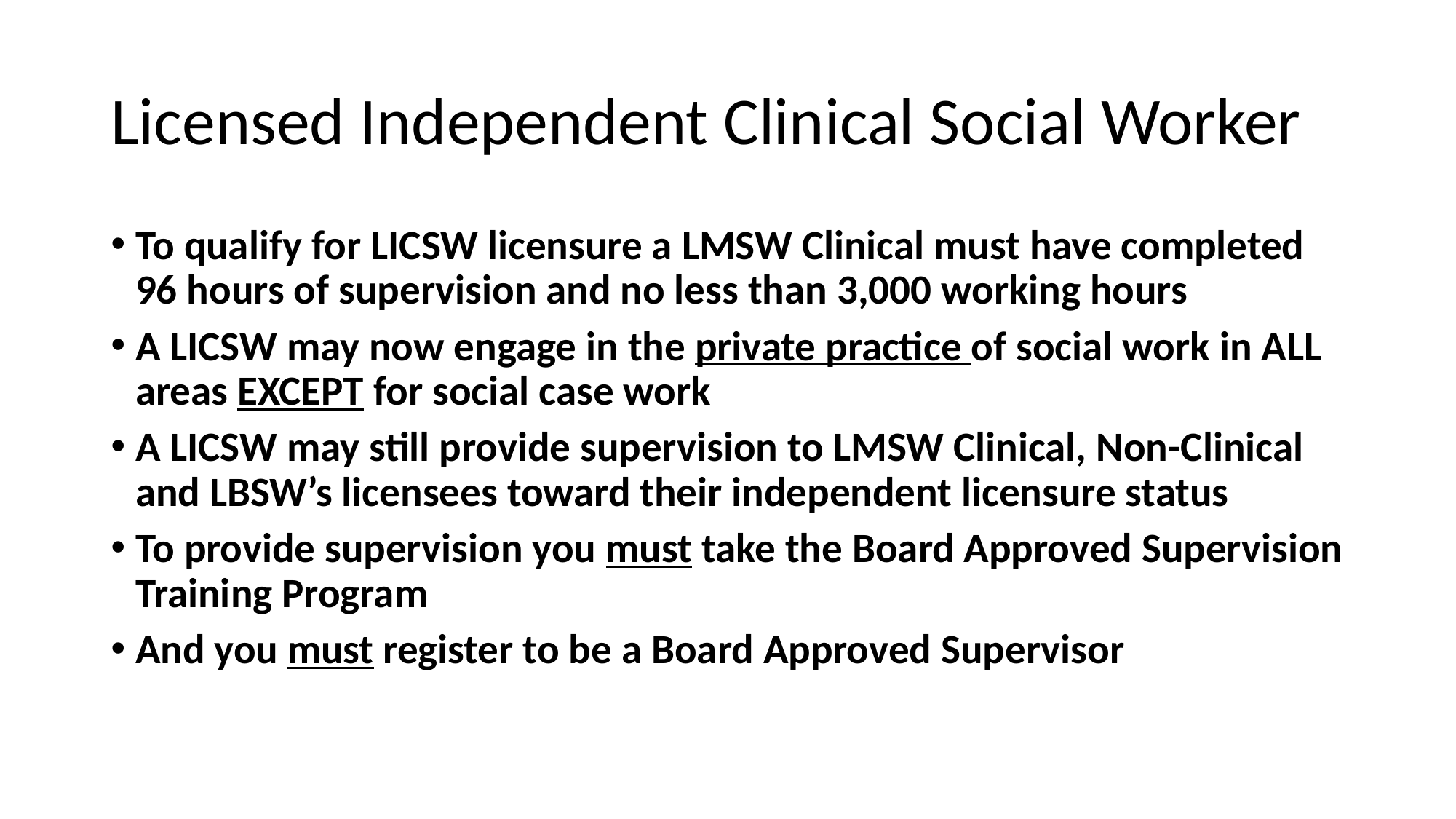

# Licensed Independent Clinical Social Worker
To qualify for LICSW licensure a LMSW Clinical must have completed 96 hours of supervision and no less than 3,000 working hours
A LICSW may now engage in the private practice of social work in ALL areas EXCEPT for social case work
A LICSW may still provide supervision to LMSW Clinical, Non-Clinical and LBSW’s licensees toward their independent licensure status
To provide supervision you must take the Board Approved Supervision Training Program
And you must register to be a Board Approved Supervisor